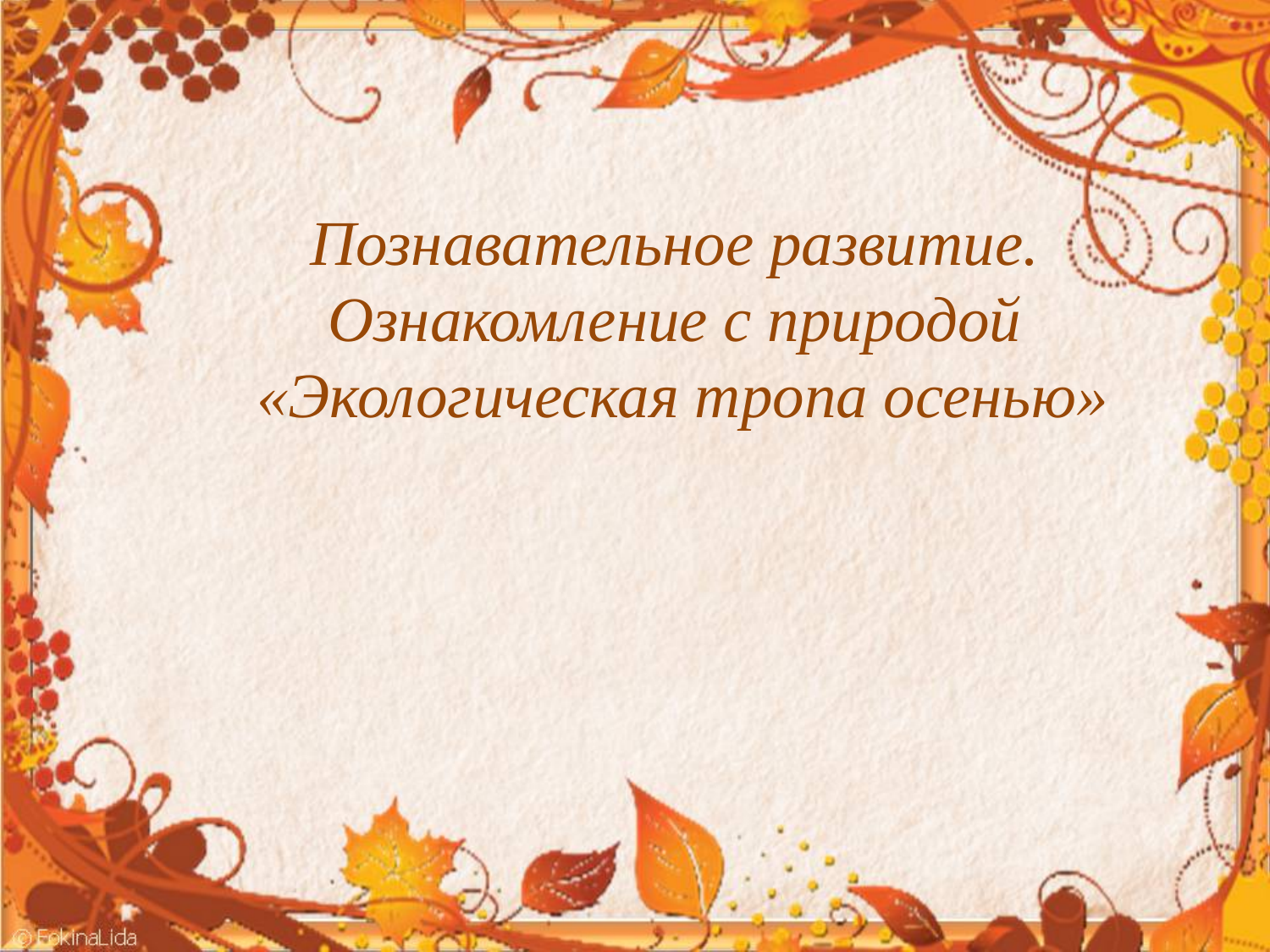

Познавательное развитие.
Ознакомление с природой
 «Экологическая тропа осенью»